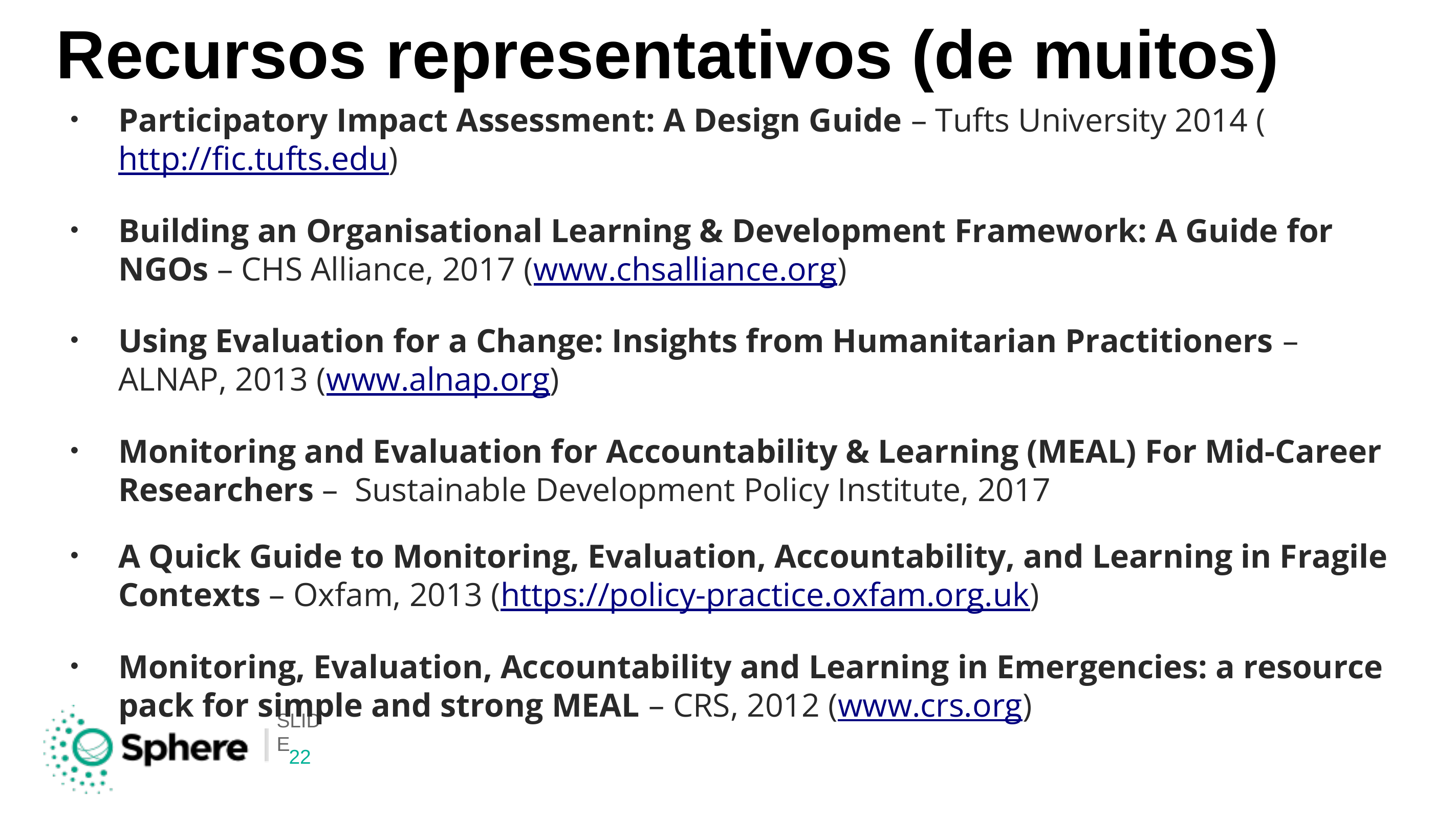

# Recursos representativos (de muitos)
Participatory Impact Assessment: A Design Guide – Tufts University 2014 (http://fic.tufts.edu)
Building an Organisational Learning & Development Framework: A Guide for NGOs – CHS Alliance, 2017 (www.chsalliance.org)
Using Evaluation for a Change: Insights from Humanitarian Practitioners – ALNAP, 2013 (www.alnap.org)
Monitoring and Evaluation for Accountability & Learning (MEAL) For Mid-Career Researchers –  Sustainable Development Policy Institute, 2017
A Quick Guide to Monitoring, Evaluation, Accountability, and Learning in Fragile Contexts – Oxfam, 2013 (https://policy-practice.oxfam.org.uk)
Monitoring, Evaluation, Accountability and Learning in Emergencies: a resource pack for simple and strong MEAL – CRS, 2012 (www.crs.org)

22